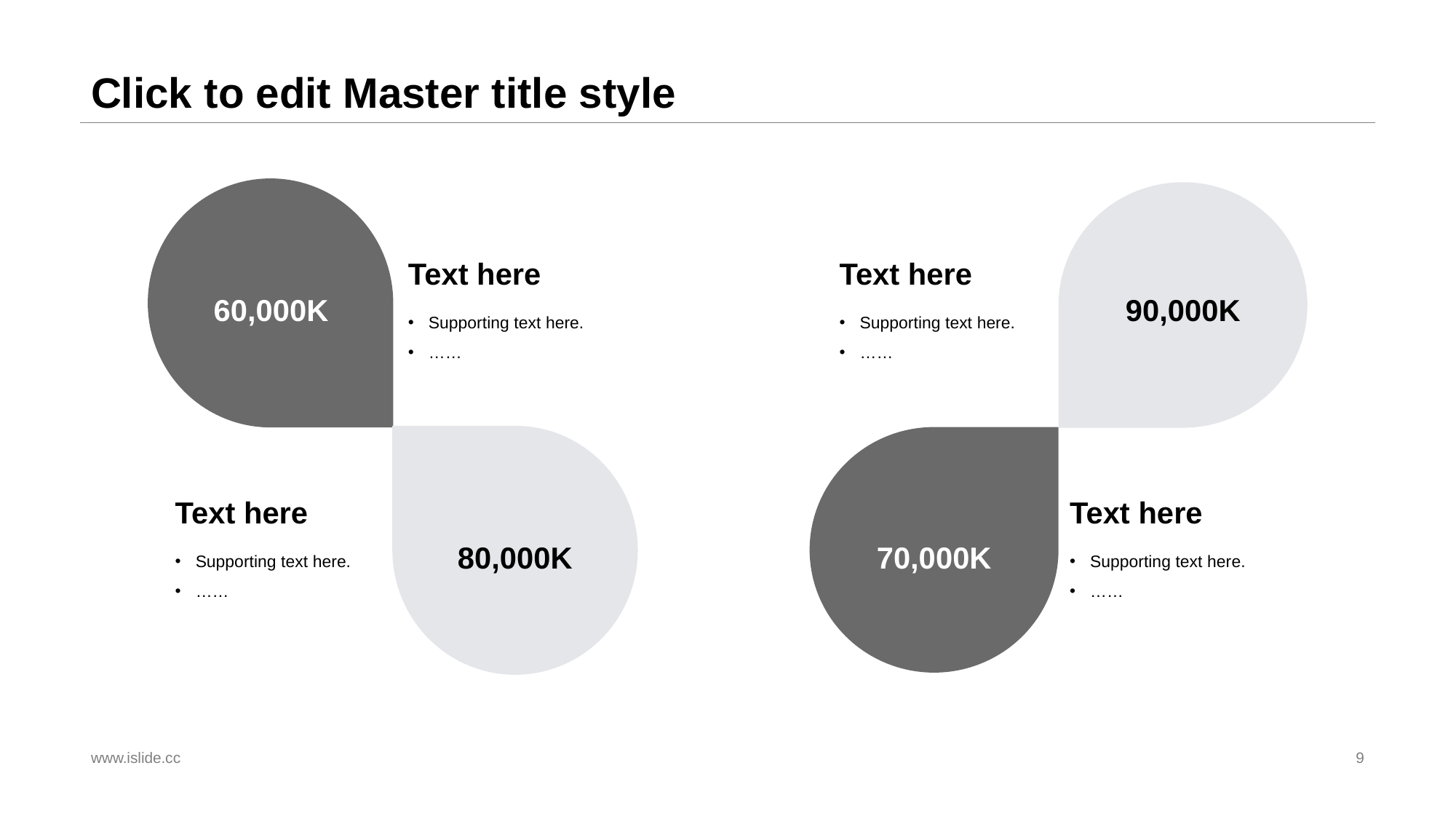

# Click to edit Master title style

Text here
Text here
60,000K
90,000K
Supporting text here.
……
Supporting text here.
……

Text here
Text here
80,000K
70,000K
Supporting text here.
……
Supporting text here.
……
www.islide.cc
9